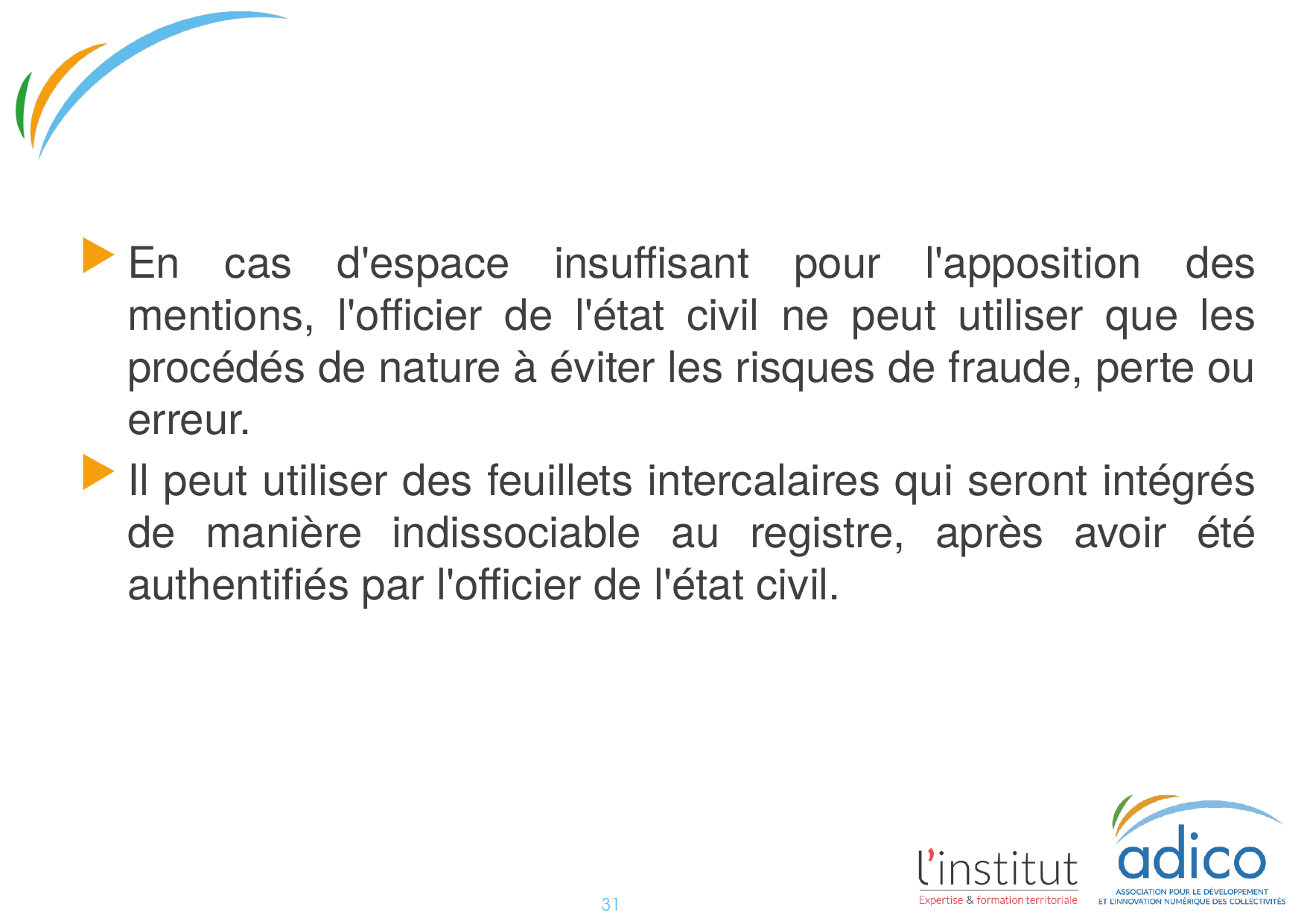

#

En cas d'espace insuffisant pour l'apposition des mentions, l'officier de l'état civil ne peut utiliser que les procédés de nature à éviter les risques de fraude, perte ou erreur.
Il peut utiliser des feuillets intercalaires qui seront intégrés de manière indissociable au registre, après avoir été authentifiés par l'officier de l'état civil.